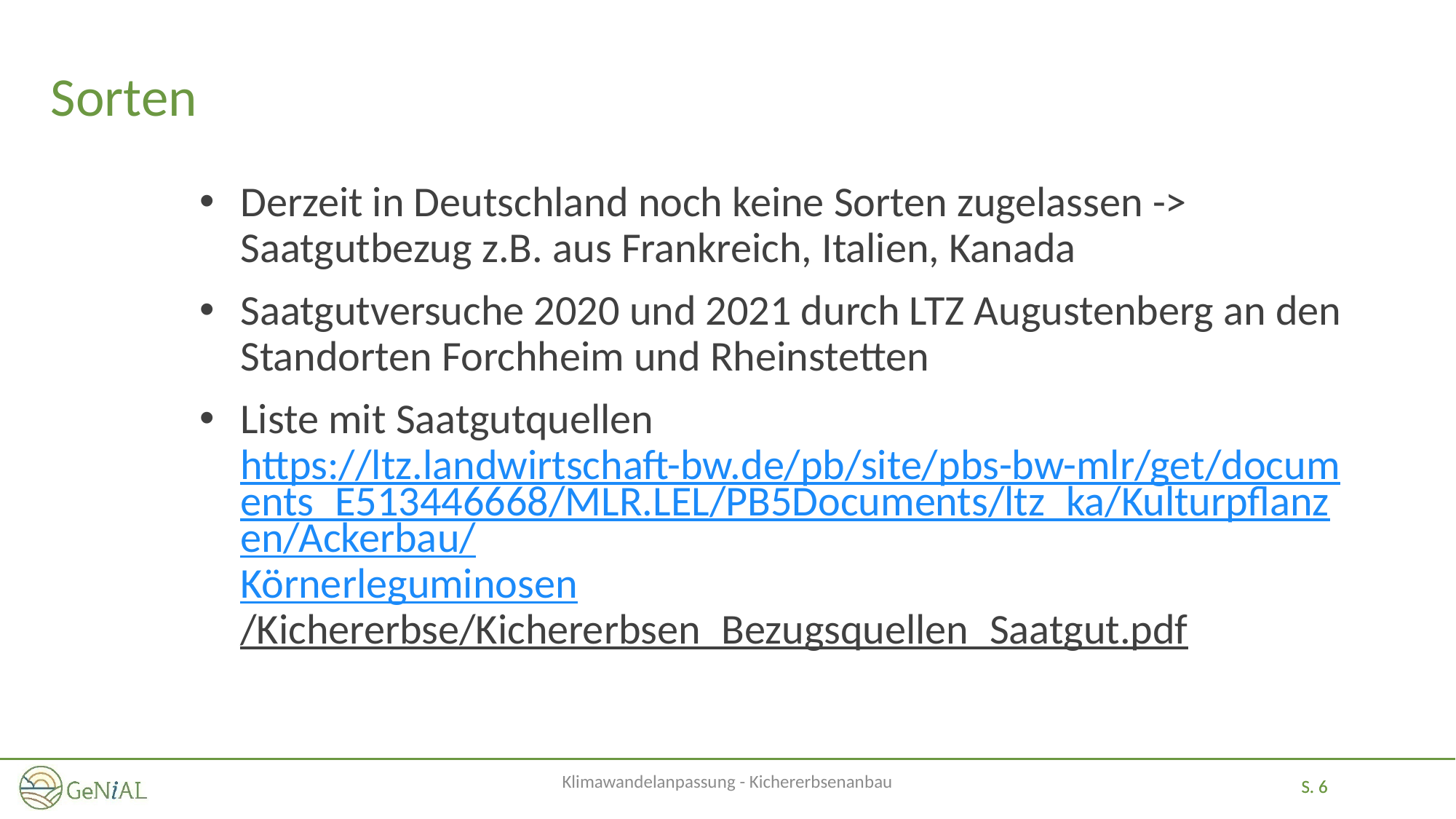

# Sorten
Derzeit in Deutschland noch keine Sorten zugelassen -> Saatgutbezug z.B. aus Frankreich, Italien, Kanada
Saatgutversuche 2020 und 2021 durch LTZ Augustenberg an den Standorten Forchheim und Rheinstetten
Liste mit Saatgutquellen https://ltz.landwirtschaft-bw.de/pb/site/pbs-bw-mlr/get/documents_E513446668/MLR.LEL/PB5Documents/ltz_ka/Kulturpflanzen/Ackerbau/Körnerleguminosen/Kichererbse/Kichererbsen_Bezugsquellen_Saatgut.pdf

Klimawandelanpassung - Kichererbsenanbau